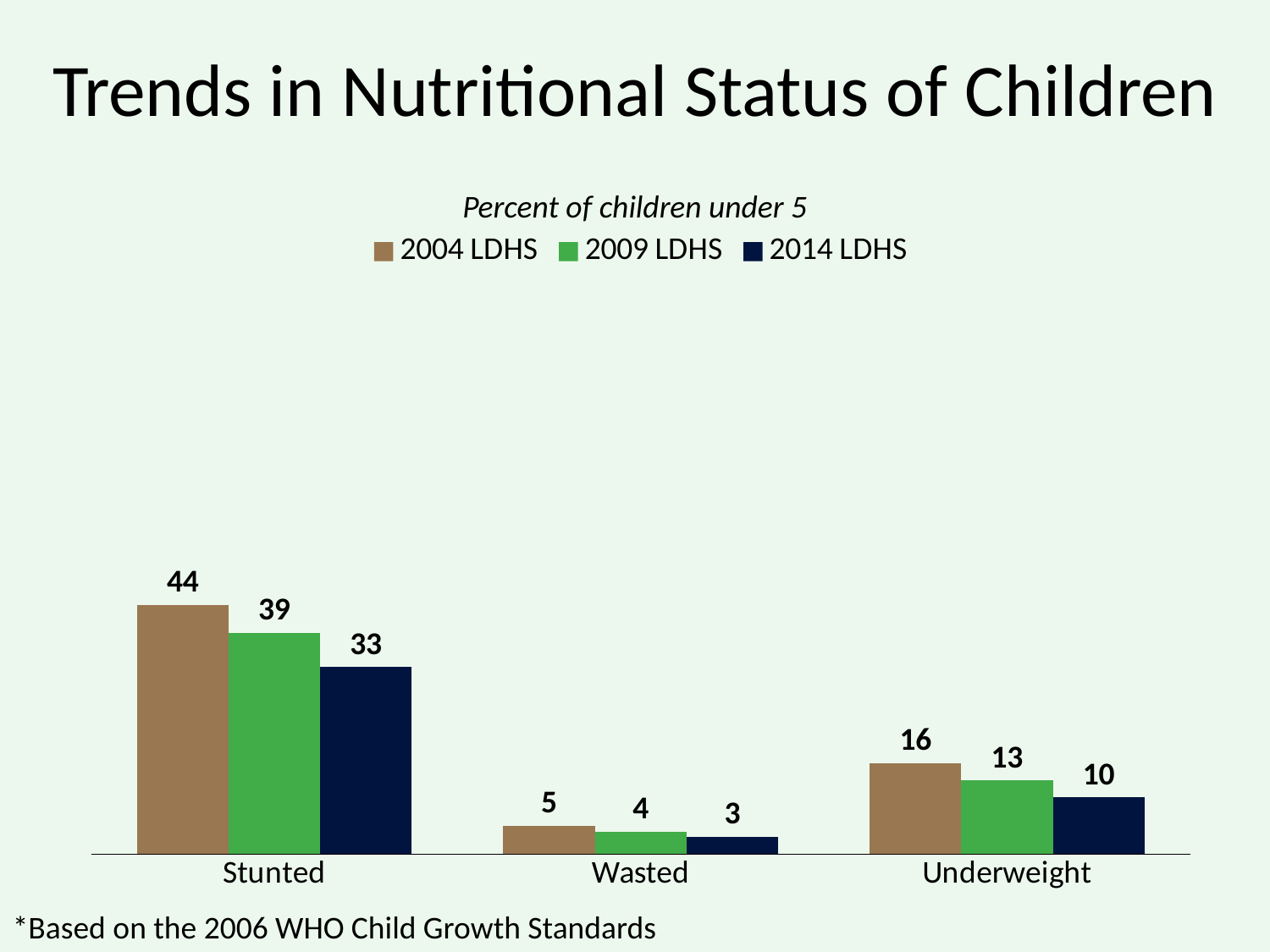

# Trends in Nutritional Status of Children
Percent of children under 5

### Chart

| Category | 2004 LDHS | 2009 LDHS | 2014 LDHS |
|---|---|---|---|
| Stunted | 44.0 | 39.0 | 33.0 |
| Wasted | 5.0 | 4.0 | 3.0 |
| Underweight | 16.0 | 13.0 | 10.0 |
*Based on the 2006 WHO Child Growth Standards